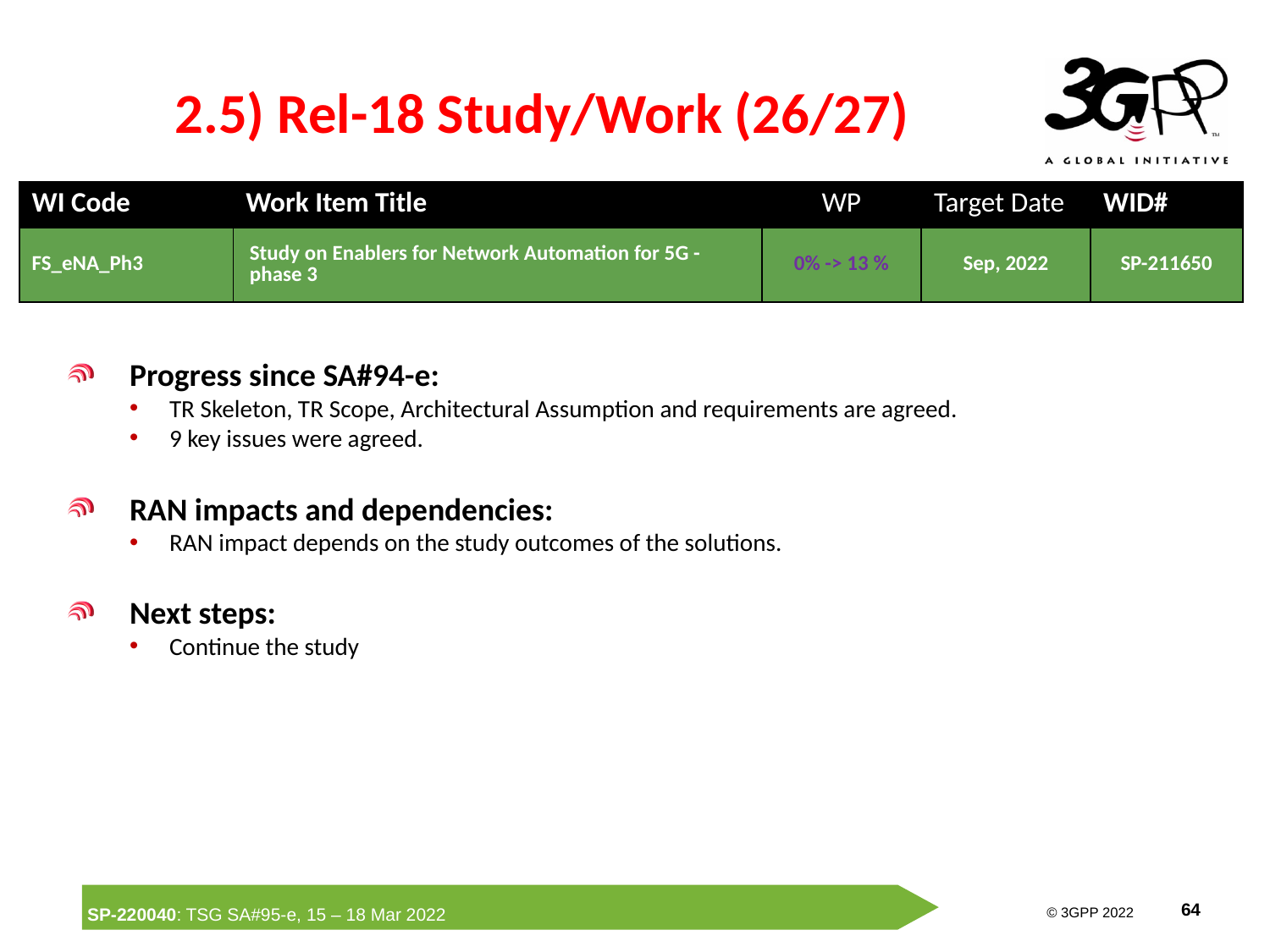

# 2.5) Rel-18 Study/Work (26/27)
| WI Code | Work Item Title | WP | Target Date | WID# |
| --- | --- | --- | --- | --- |
| FS\_eNA\_Ph3 | Study on Enablers for Network Automation for 5G - phase 3 | 0% -> 13 % | Sep, 2022 | SP-211650 |
Progress since SA#94-e:
TR Skeleton, TR Scope, Architectural Assumption and requirements are agreed.
9 key issues were agreed.

RAN impacts and dependencies:
RAN impact depends on the study outcomes of the solutions.

Next steps:
Continue the study